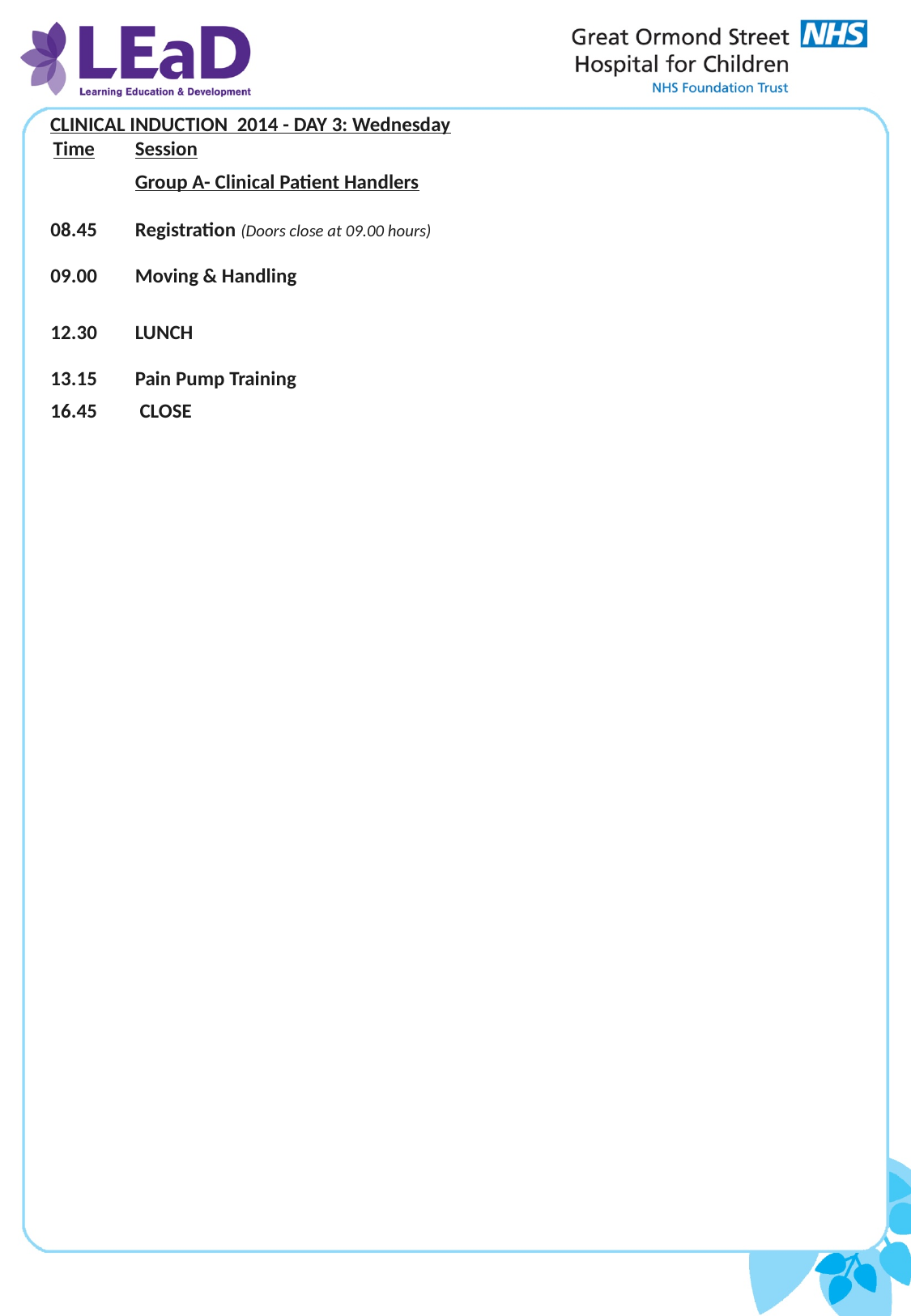

CLINICAL INDUCTION  2014 - DAY 3: Wednesday
| Time | Session |  |
| --- | --- | --- |
|  | Group A- Clinical Patient Handlers |  |
| 08.45 | Registration (Doors close at 09.00 hours) |  |
| 09.00 | Moving & Handling |  |
| 12.30 | LUNCH |  |
| 13.15 | Pain Pump Training |  |
| 16.45 | CLOSE |  |
|  |  |  |
|  |  |  |
|  |  |  |
|  |  |  |
|  |  |  |
|  |  |  |
|  |  |  |
|  |  |  |
|  |  |  |
|  |  |  |
|  |  |  |
|  |  |  |